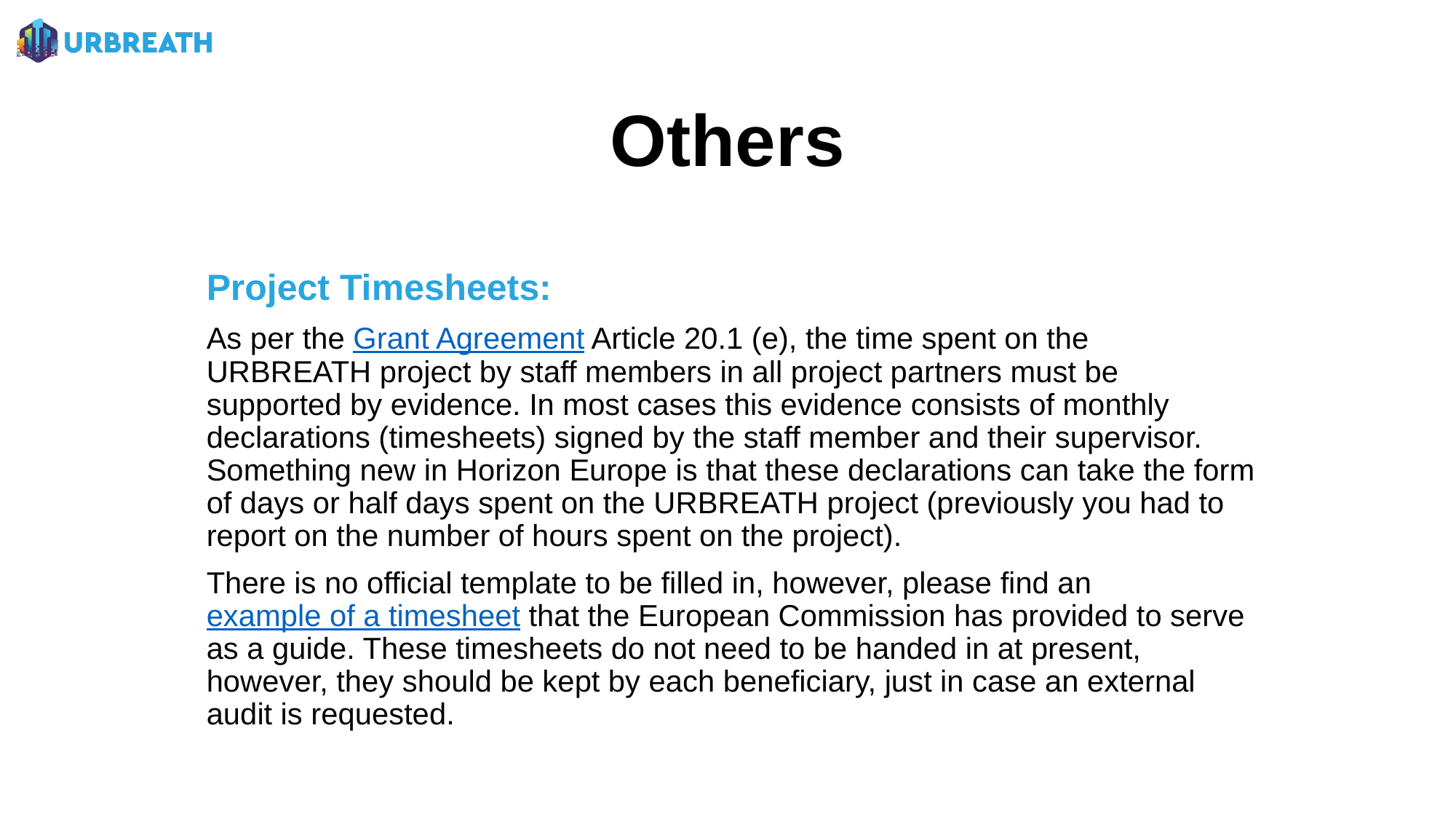

# Others
Project Timesheets:
As per the Grant Agreement Article 20.1 (e), the time spent on the URBREATH project by staff members in all project partners must be supported by evidence. In most cases this evidence consists of monthly declarations (timesheets) signed by the staff member and their supervisor. Something new in Horizon Europe is that these declarations can take the form of days or half days spent on the URBREATH project (previously you had to report on the number of hours spent on the project).
There is no official template to be filled in, however, please find an example of a timesheet that the European Commission has provided to serve as a guide. These timesheets do not need to be handed in at present, however, they should be kept by each beneficiary, just in case an external audit is requested.